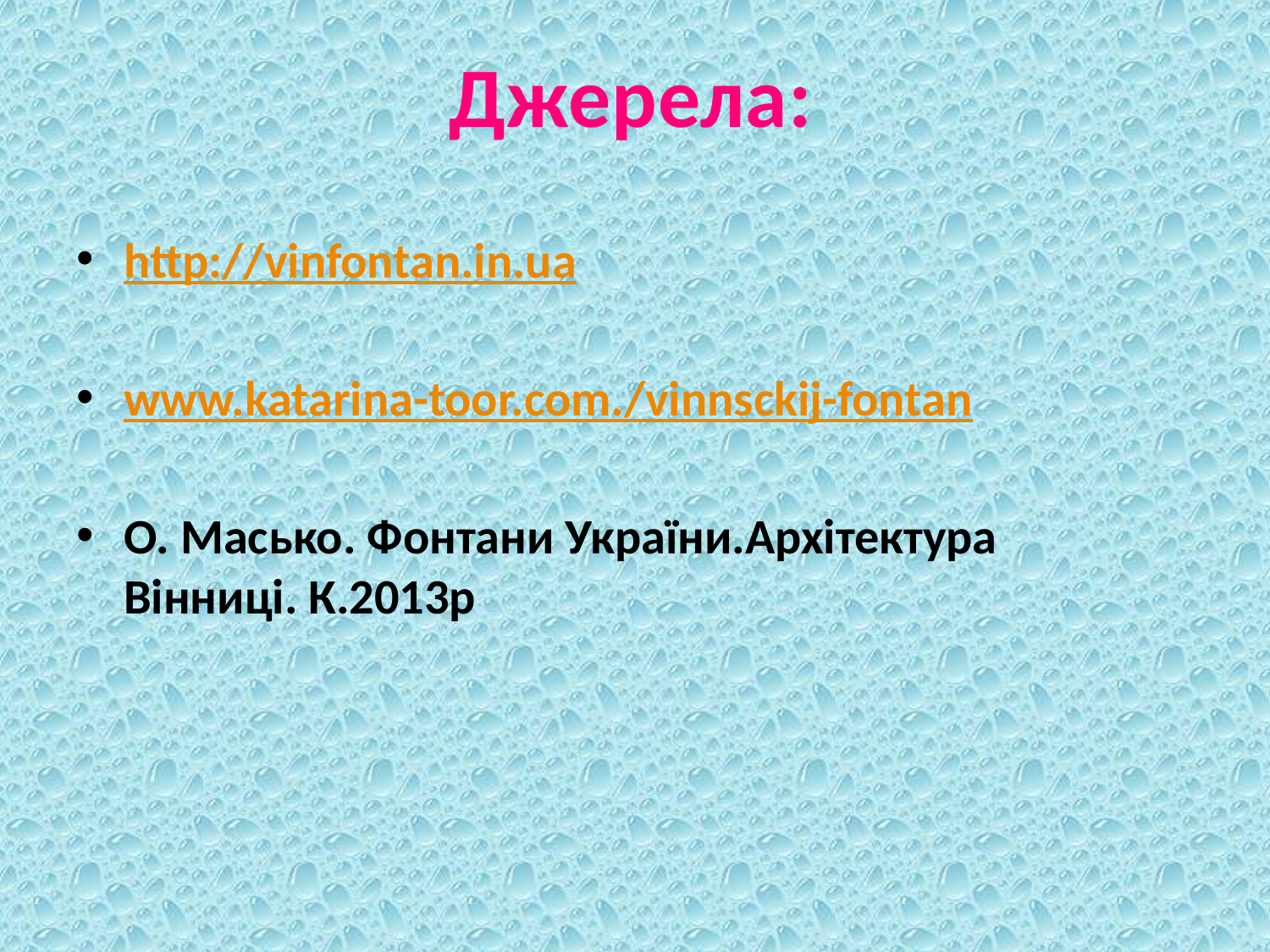

# Джерела:
http://vinfontan.in.ua

www.katarina-toor.com./vinnsckij-fontan

О. Масько. Фонтани України.Архітектура Вінниці. К.2013р